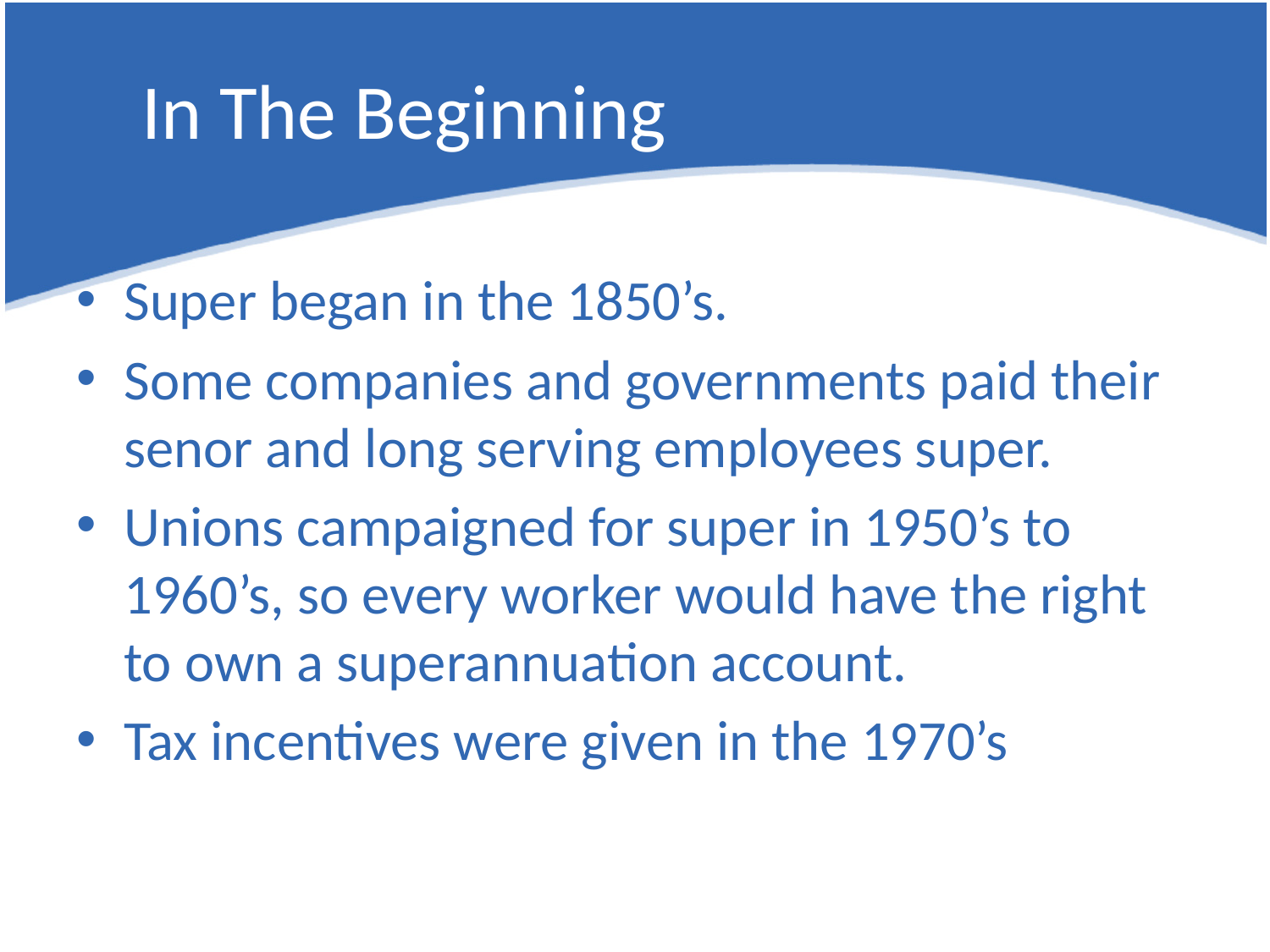

# In The Beginning
Super began in the 1850’s.
Some companies and governments paid their senor and long serving employees super.
Unions campaigned for super in 1950’s to 1960’s, so every worker would have the right to own a superannuation account.
Tax incentives were given in the 1970’s